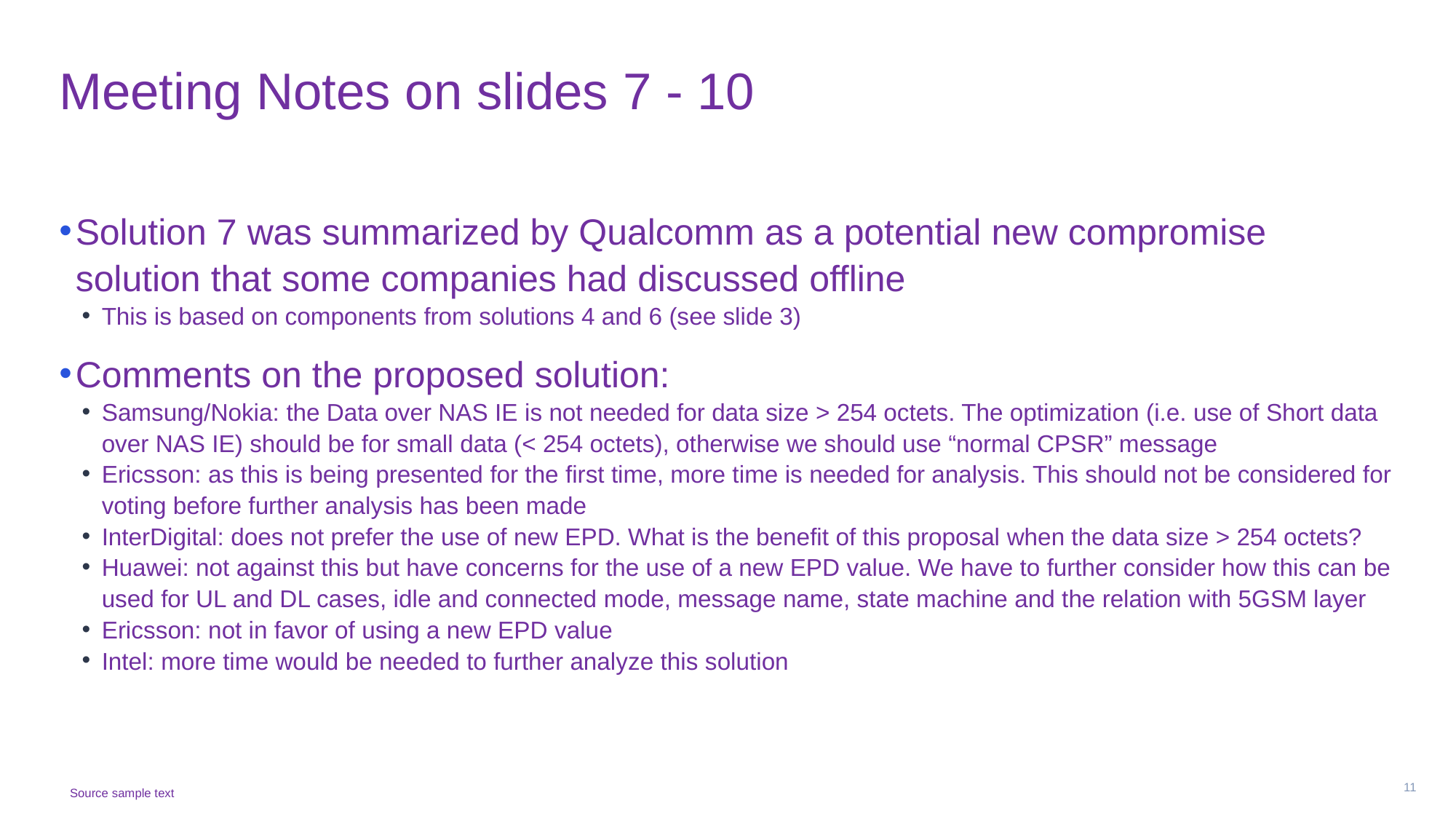

# Meeting Notes on slides 7 - 10
Solution 7 was summarized by Qualcomm as a potential new compromise solution that some companies had discussed offline
This is based on components from solutions 4 and 6 (see slide 3)
Comments on the proposed solution:
Samsung/Nokia: the Data over NAS IE is not needed for data size > 254 octets. The optimization (i.e. use of Short data over NAS IE) should be for small data (< 254 octets), otherwise we should use “normal CPSR” message
Ericsson: as this is being presented for the first time, more time is needed for analysis. This should not be considered for voting before further analysis has been made
InterDigital: does not prefer the use of new EPD. What is the benefit of this proposal when the data size > 254 octets?
Huawei: not against this but have concerns for the use of a new EPD value. We have to further consider how this can be used for UL and DL cases, idle and connected mode, message name, state machine and the relation with 5GSM layer
Ericsson: not in favor of using a new EPD value
Intel: more time would be needed to further analyze this solution

Source sample text